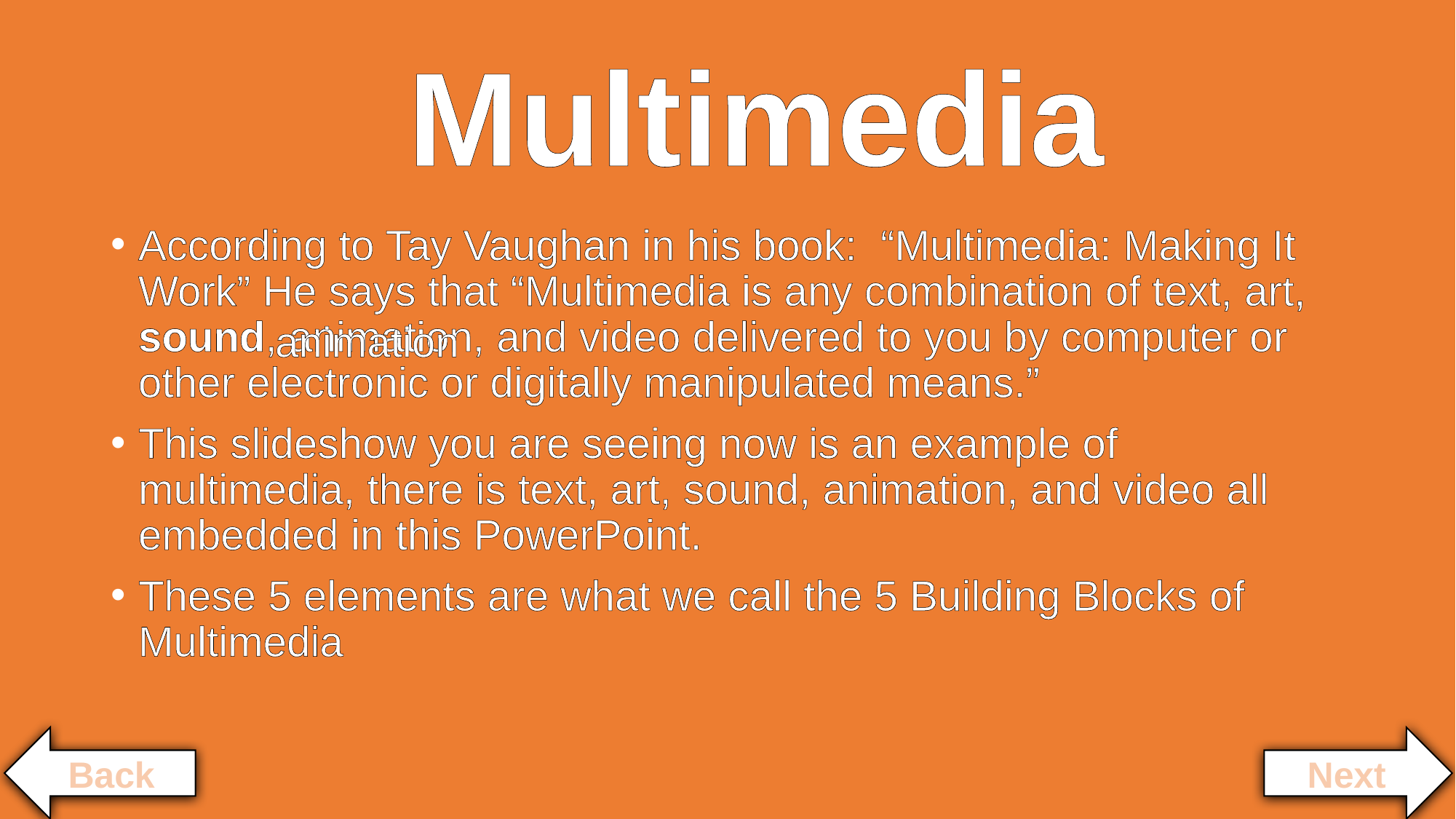

# Multimedia
According to Tay Vaughan in his book:  “Multimedia: Making It Work” He says that “Multimedia is any combination of text, art, sound, animation, and video delivered to you by computer or other electronic or digitally manipulated means.”
This slideshow you are seeing now is an example of multimedia, there is text, art, sound, animation, and video all embedded in this PowerPoint.
These 5 elements are what we call the 5 Building Blocks of Multimedia
animation
Back
Next